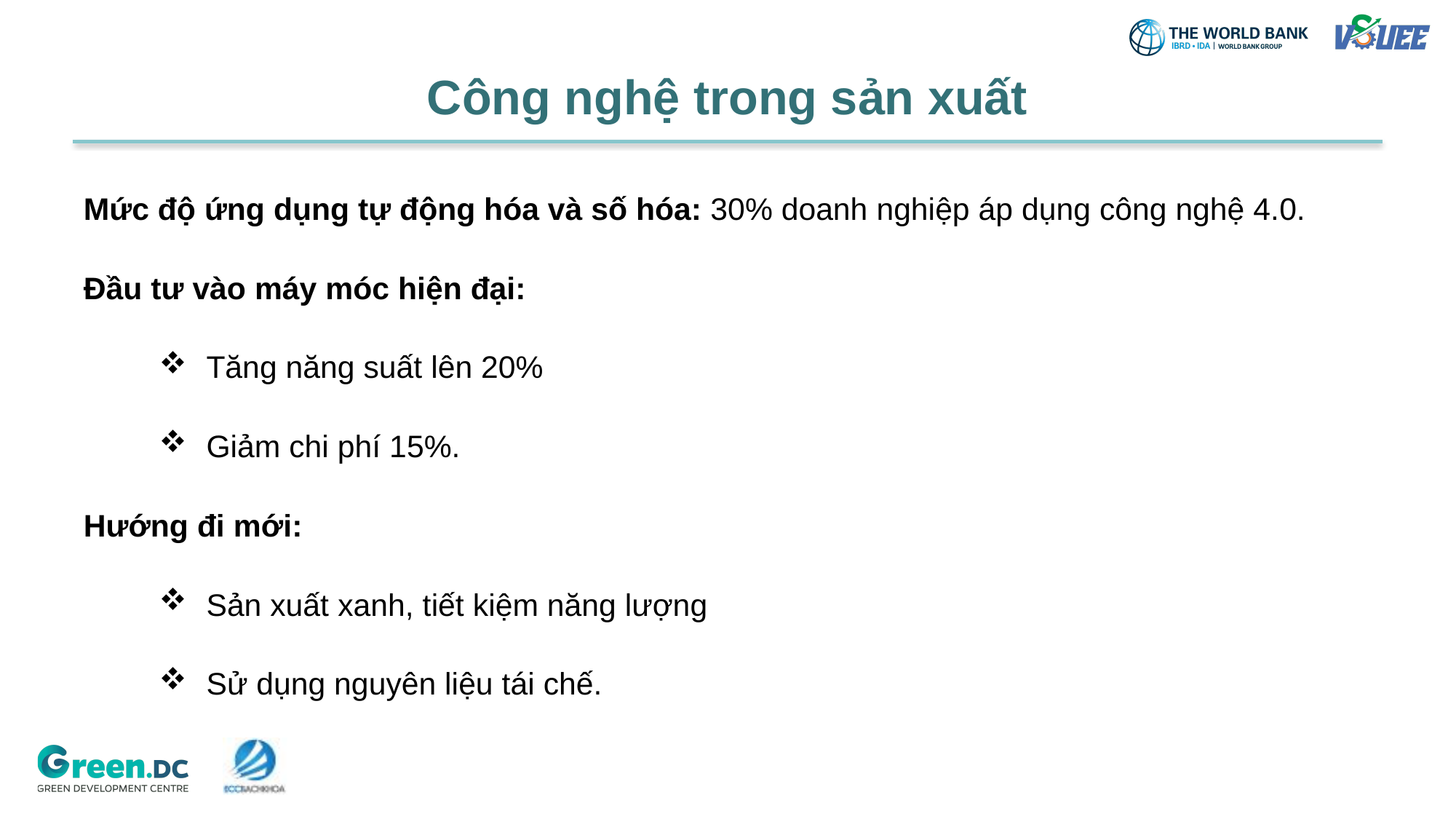

# Công nghệ trong sản xuất
Mức độ ứng dụng tự động hóa và số hóa: 30% doanh nghiệp áp dụng công nghệ 4.0.
Đầu tư vào máy móc hiện đại:
Tăng năng suất lên 20%
Giảm chi phí 15%.
Hướng đi mới:
Sản xuất xanh, tiết kiệm năng lượng
Sử dụng nguyên liệu tái chế.